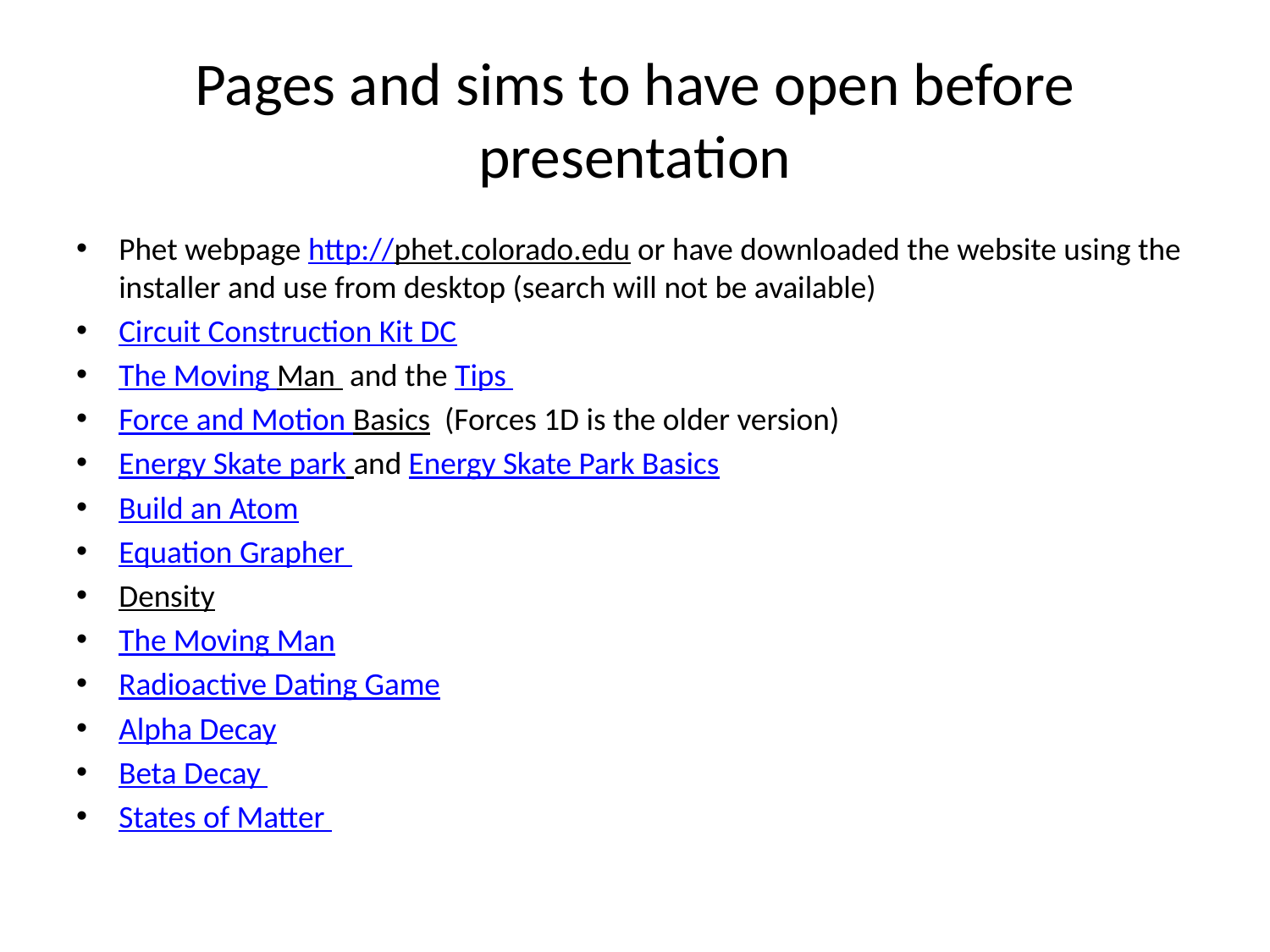

# Pages and sims to have open before presentation
Phet webpage http://phet.colorado.edu or have downloaded the website using the installer and use from desktop (search will not be available)
Circuit Construction Kit DC
The Moving Man  and the Tips
Force and Motion Basics  (Forces 1D is the older version)
Energy Skate park and Energy Skate Park Basics
Build an Atom
Equation Grapher
Density
The Moving Man
Radioactive Dating Game
Alpha Decay
Beta Decay
States of Matter